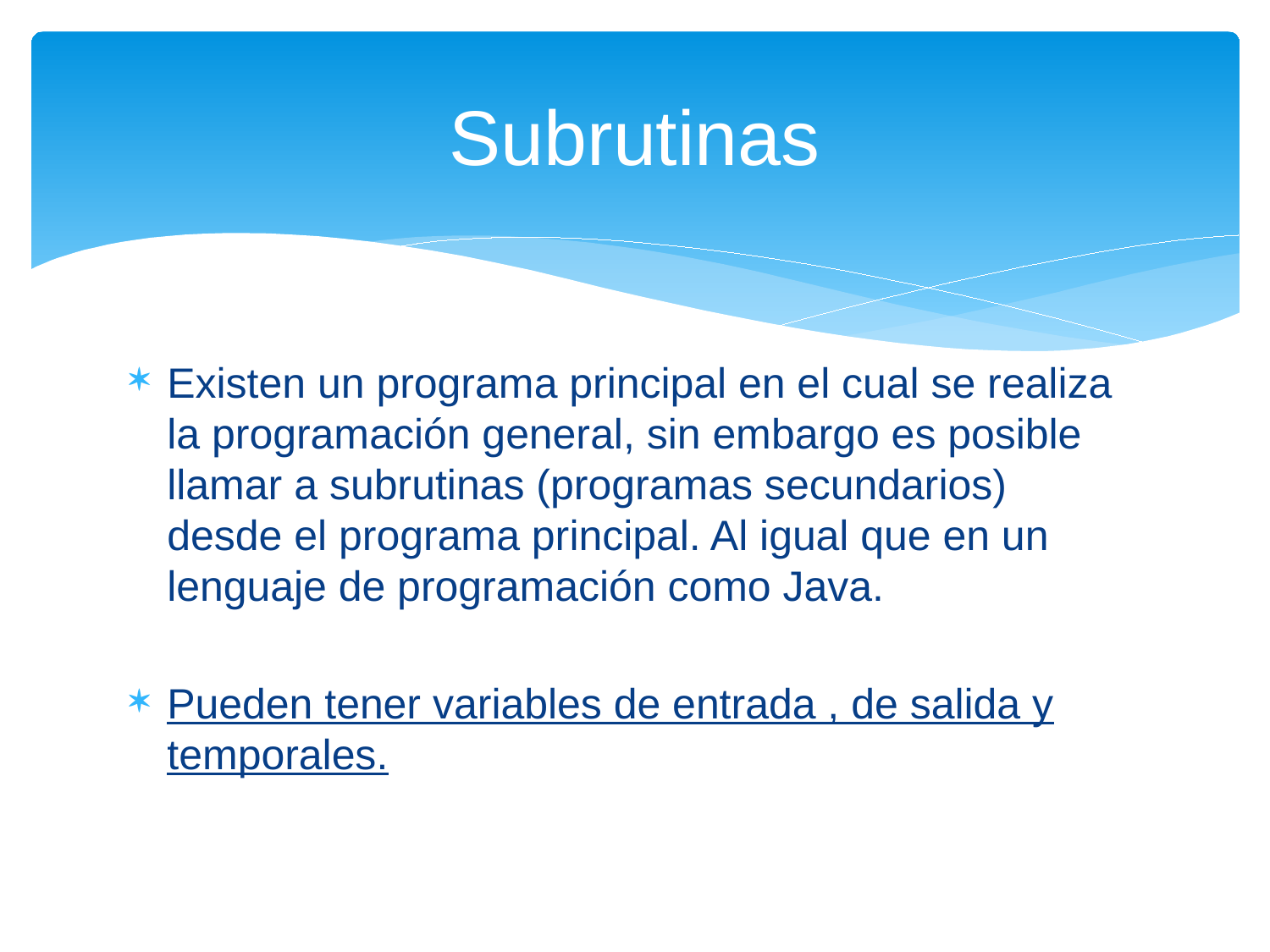

# Subrutinas
Existen un programa principal en el cual se realiza la programación general, sin embargo es posible llamar a subrutinas (programas secundarios) desde el programa principal. Al igual que en un lenguaje de programación como Java.

Pueden tener variables de entrada , de salida y temporales.